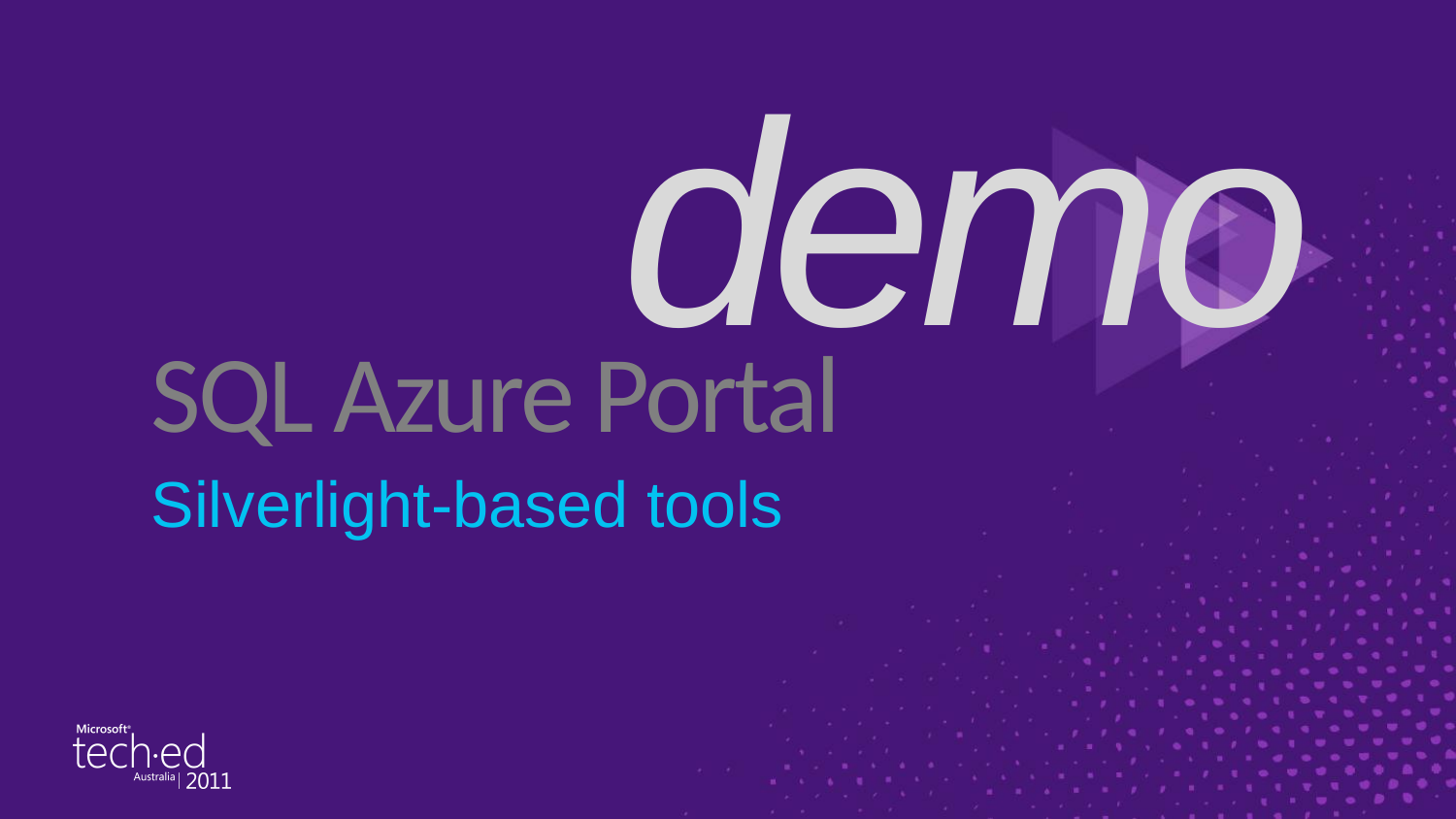

demo
# SQL Azure Portal
Silverlight-based tools